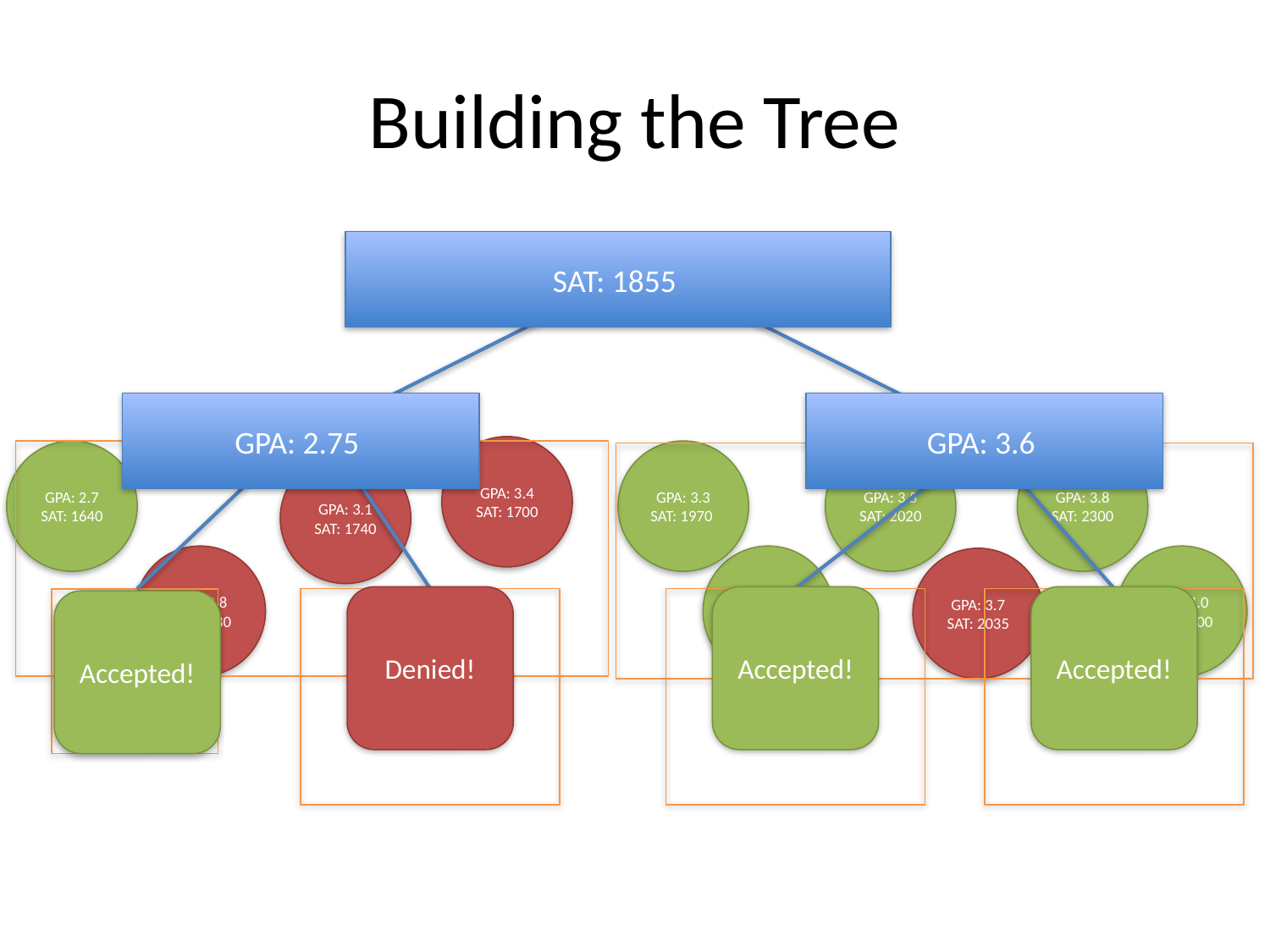

# Building the Tree
SAT: 1855
GPA: 2.75
GPA: 3.6
GPA: 3.4
SAT: 1700
GPA: 2.7
SAT: 1640

GPA: 3.3
SAT: 1970
GPA: 3.5
SAT: 2020
GPA: 3.8
SAT: 2300

GPA: 3.1
SAT: 1740
GPA: 2.8
SAT: 1680
GPA: 3.5
SAT:1970
GPA: 4.0
SAT: 2100
GPA: 3.7
SAT: 2035
Denied!
Accepted!
Accepted!

Accepted!